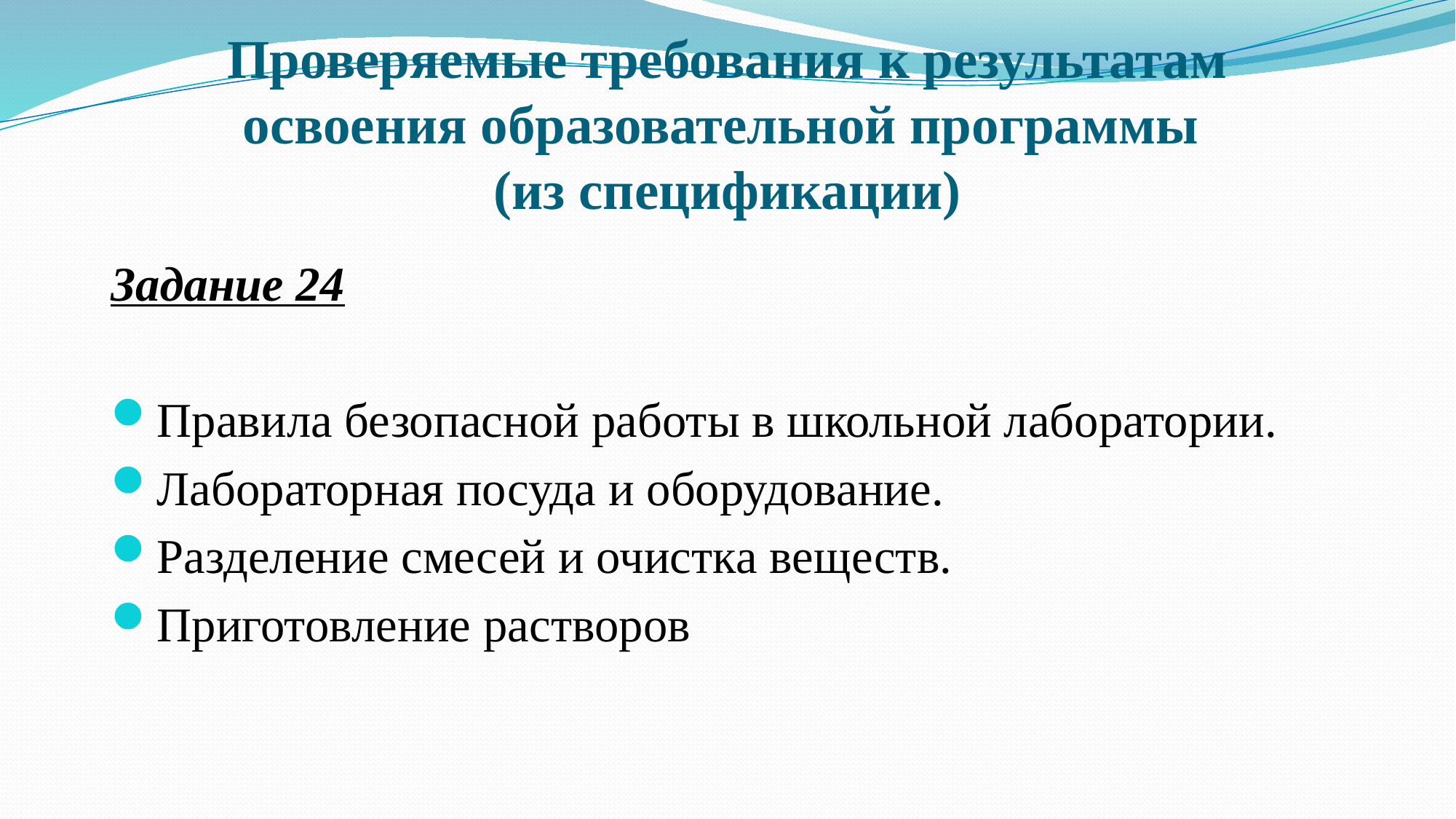

# Проверяемые требования к результатам освоения образовательной программы (из спецификации)
Задание 24

Правила безопасной работы в школьной лаборатории.
Лабораторная посуда и оборудование.
Разделение смесей и очистка веществ.
Приготовление растворов